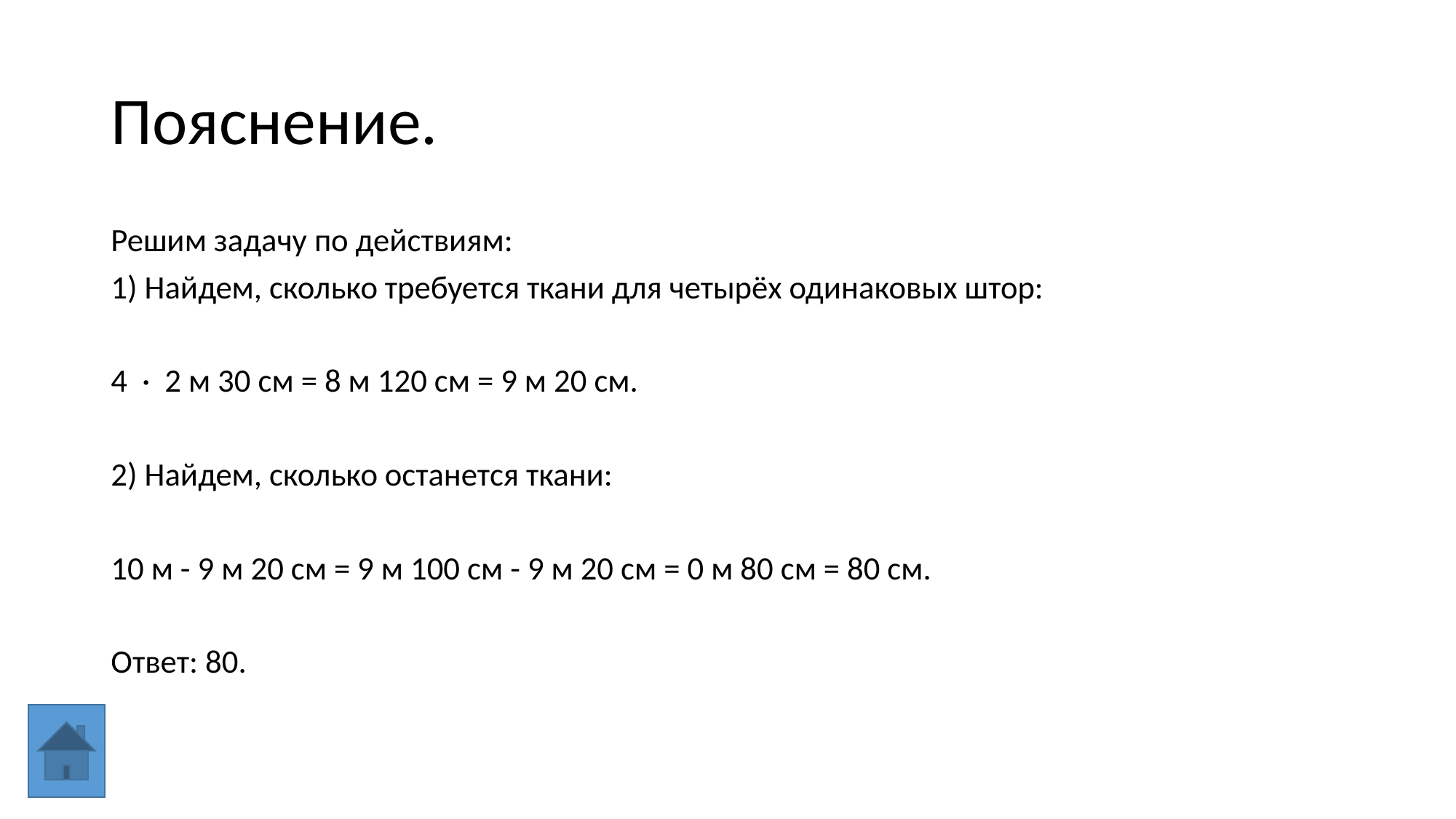

# Пояснение.
Решим задачу по действиям:
1) Найдем, сколько требуется ткани для четырёх одинаковых штор:

4  ·  2 м 30 см = 8 м 120 см = 9 м 20 см.

2) Найдем, сколько останется ткани:

10 м - 9 м 20 см = 9 м 100 см - 9 м 20 см = 0 м 80 см = 80 см.

Ответ: 80.